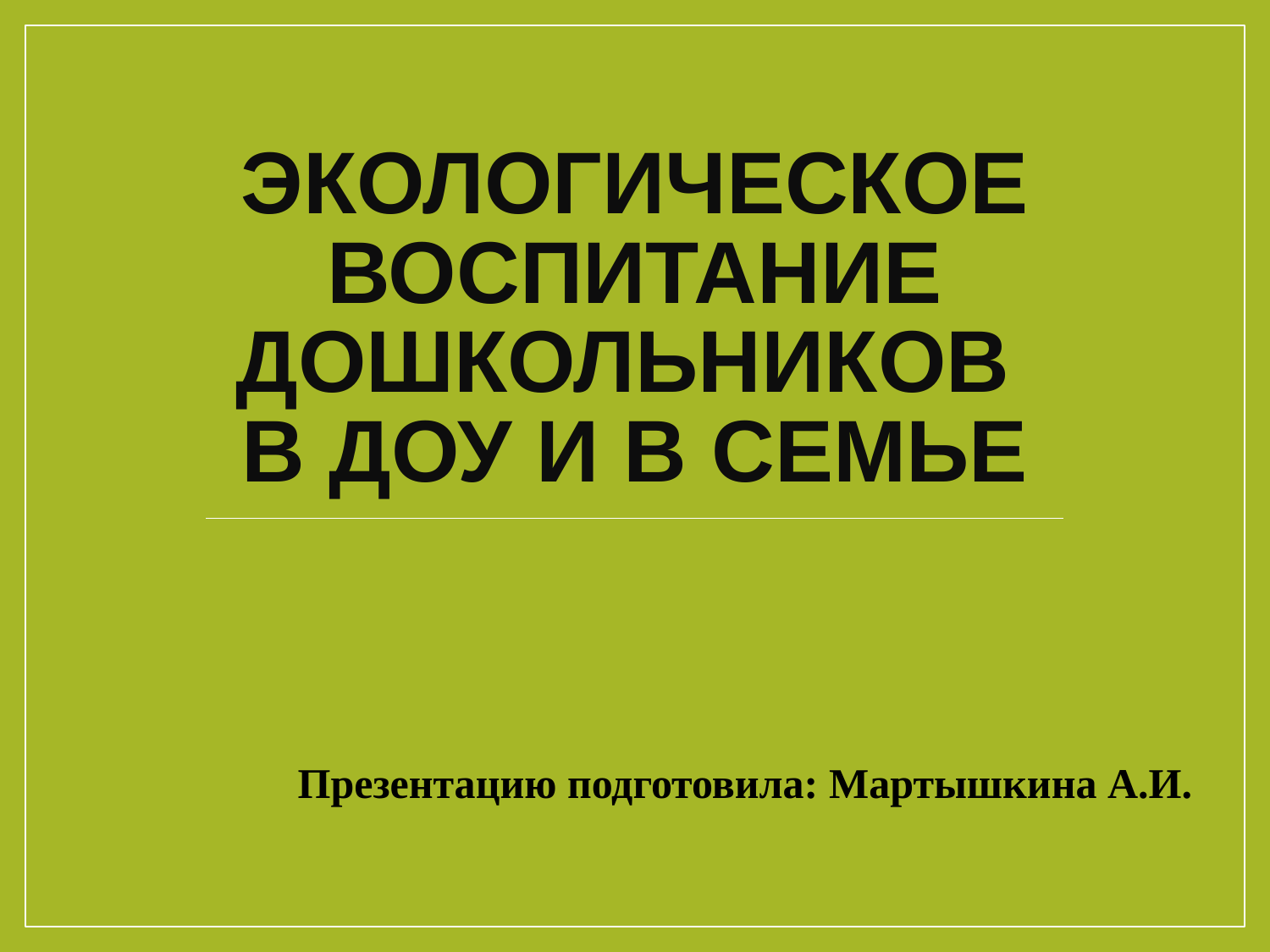

# Экологическое воспитание дошкольников в ДОУ и в семье
Презентацию подготовила: Мартышкина А.И.